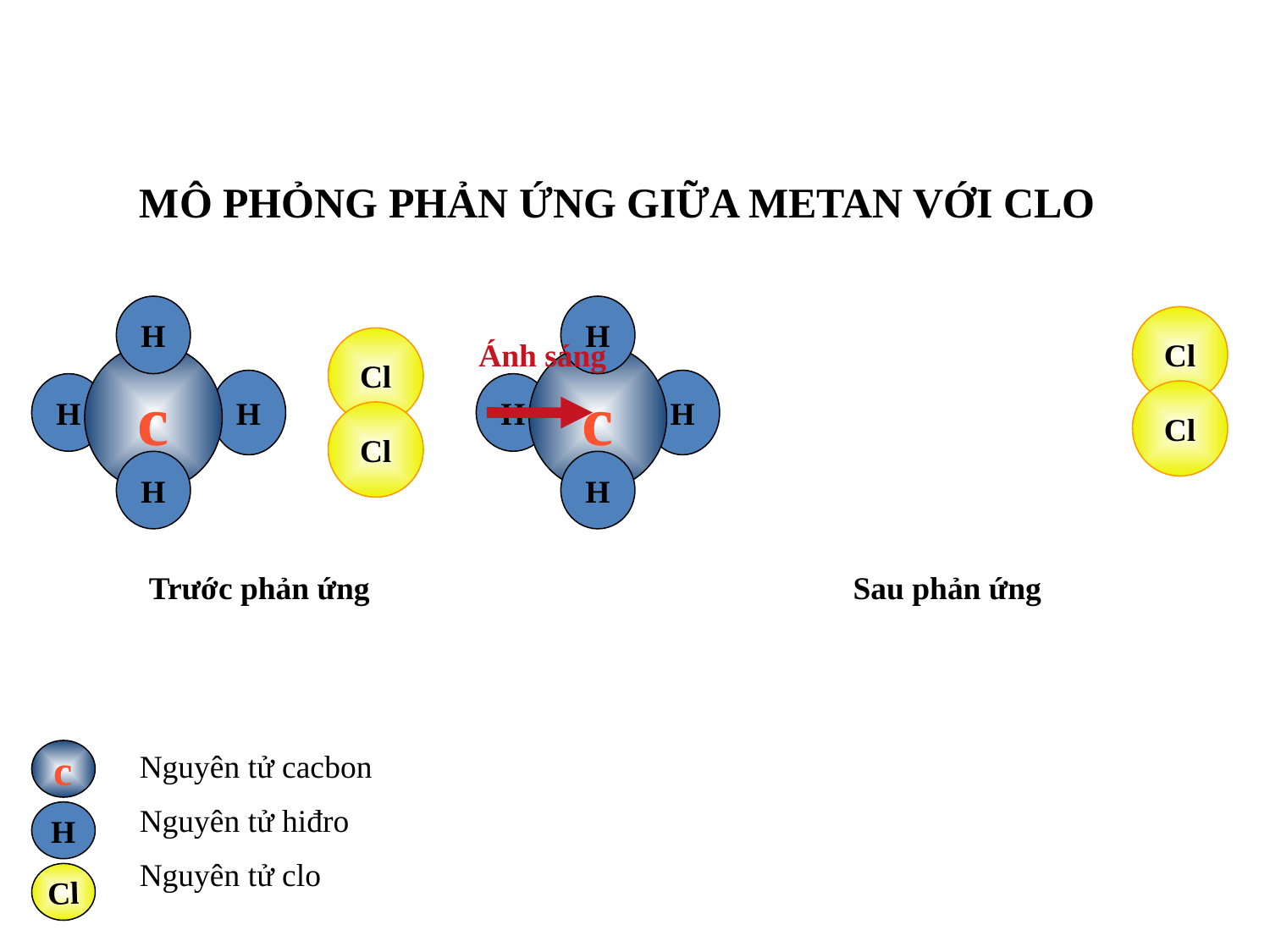

MÔ PHỎNG PHẢN ỨNG GIỮA METAN VỚI CLO
H
c
H
H
H
H
c
H
H
Cl
Cl
Cl
Ánh sáng

H
Cl
Trước phản ứng
Sau phản ứng
c
H
Cl
Nguyên tử cacbon
Nguyên tử hiđro
Nguyên tử clo